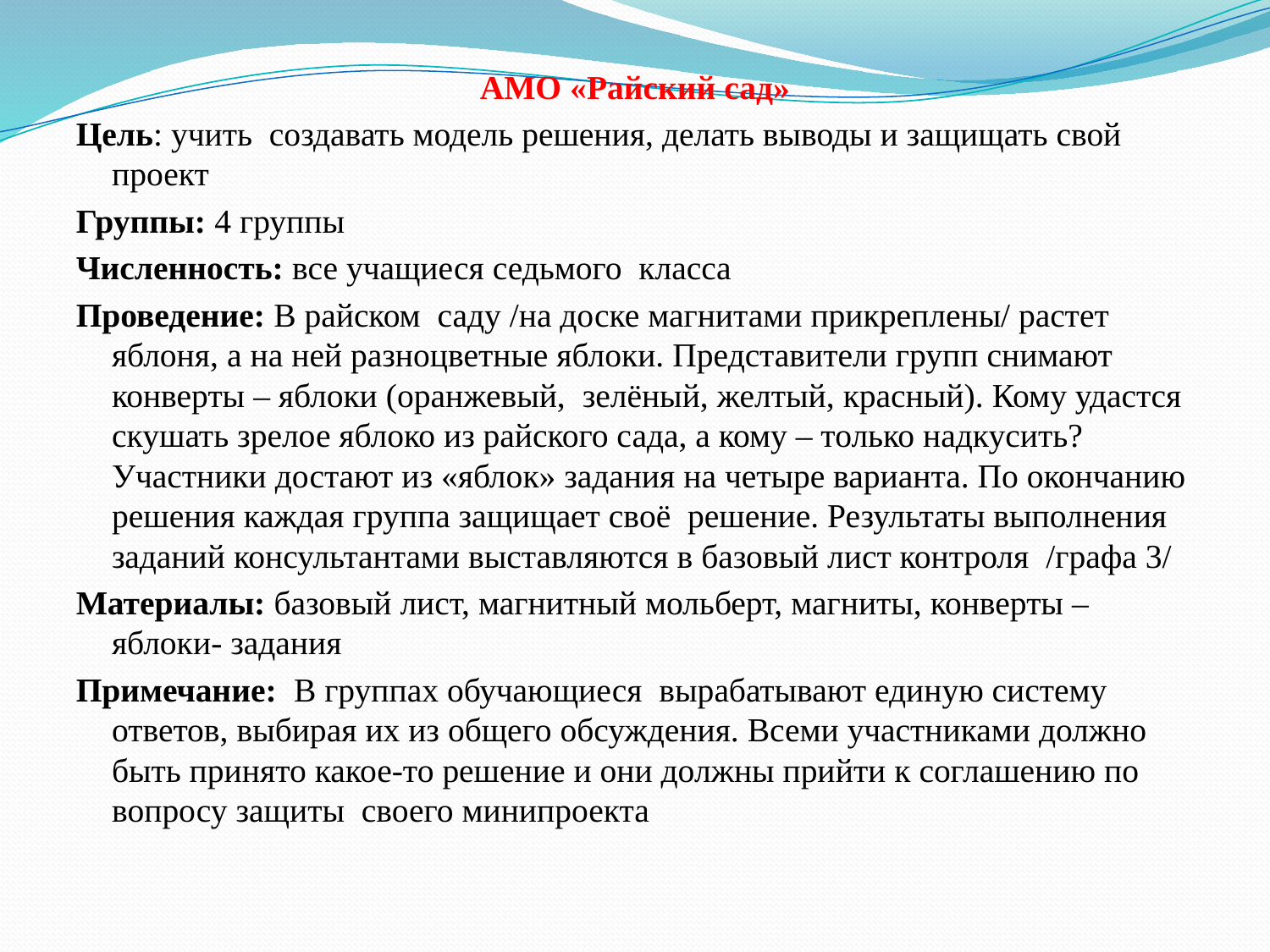

#
АМО «Райский сад»
Цель: учить  создавать модель решения, делать выводы и защищать свой проект
Группы: 4 группы
Численность: все учащиеся седьмого  класса
Проведение: В райском  саду /на доске магнитами прикреплены/ растет яблоня, а на ней разноцветные яблоки. Представители групп снимают конверты – яблоки (оранжевый,  зелёный, желтый, красный). Кому удастся скушать зрелое яблоко из райского сада, а кому – только надкусить? Участники достают из «яблок» задания на четыре варианта. По окончанию решения каждая группа защищает своё  решение. Результаты выполнения заданий консультантами выставляются в базовый лист контроля  /графа 3/
Материалы: базовый лист, магнитный мольберт, магниты, конверты – яблоки- задания
Примечание:  В группах обучающиеся  вырабатывают единую систему ответов, выбирая их из общего обсуждения. Всеми участниками должно быть принято какое-то решение и они должны прийти к соглашению по вопросу защиты  своего минипроекта